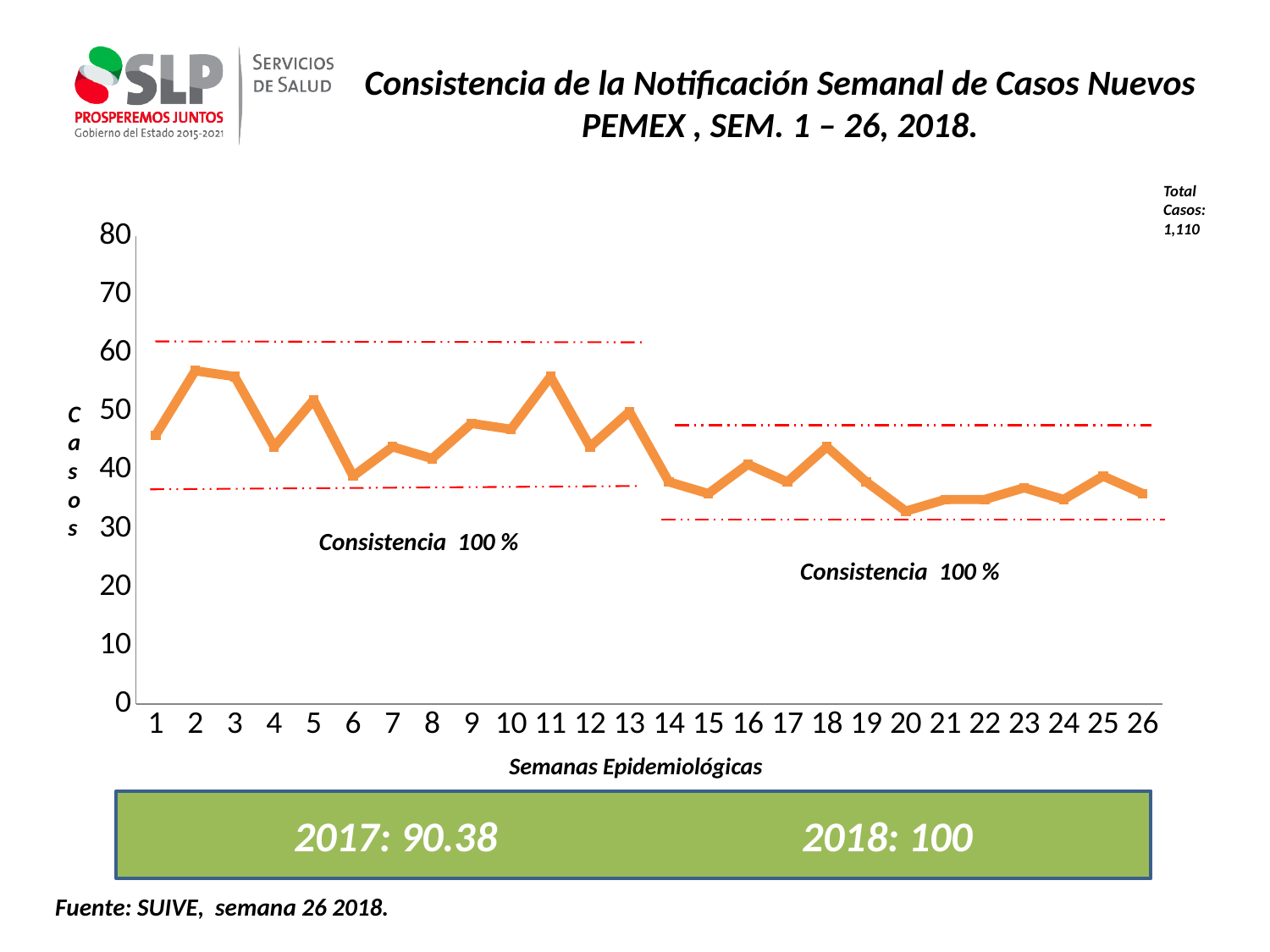

Consistencia de la Notificación Semanal de Casos Nuevos
PEMEX , SEM. 1 – 26, 2018.
Total Casos:
1,110

### Chart

| Category | 46 |
|---|---|
| 1 | 46.0 |
| 2 | 57.0 |
| 3 | 56.0 |
| 4 | 44.0 |
| 5 | 52.0 |
| 6 | 39.0 |
| 7 | 44.0 |
| 8 | 42.0 |
| 9 | 48.0 |
| 10 | 47.0 |
| 11 | 56.0 |
| 12 | 44.0 |
| 13 | 50.0 |
| 14 | 38.0 |
| 15 | 36.0 |
| 16 | 41.0 |
| 17 | 38.0 |
| 18 | 44.0 |
| 19 | 38.0 |
| 20 | 33.0 |
| 21 | 35.0 |
| 22 | 35.0 |
| 23 | 37.0 |
| 24 | 35.0 |
| 25 | 39.0 |
| 26 | 36.0 |
Casos
Consistencia  100 %
Consistencia  100 %
Semanas Epidemiológicas
2017: 90.38                                2018: 100
Fuente: SUIVE,  semana 26 2018.